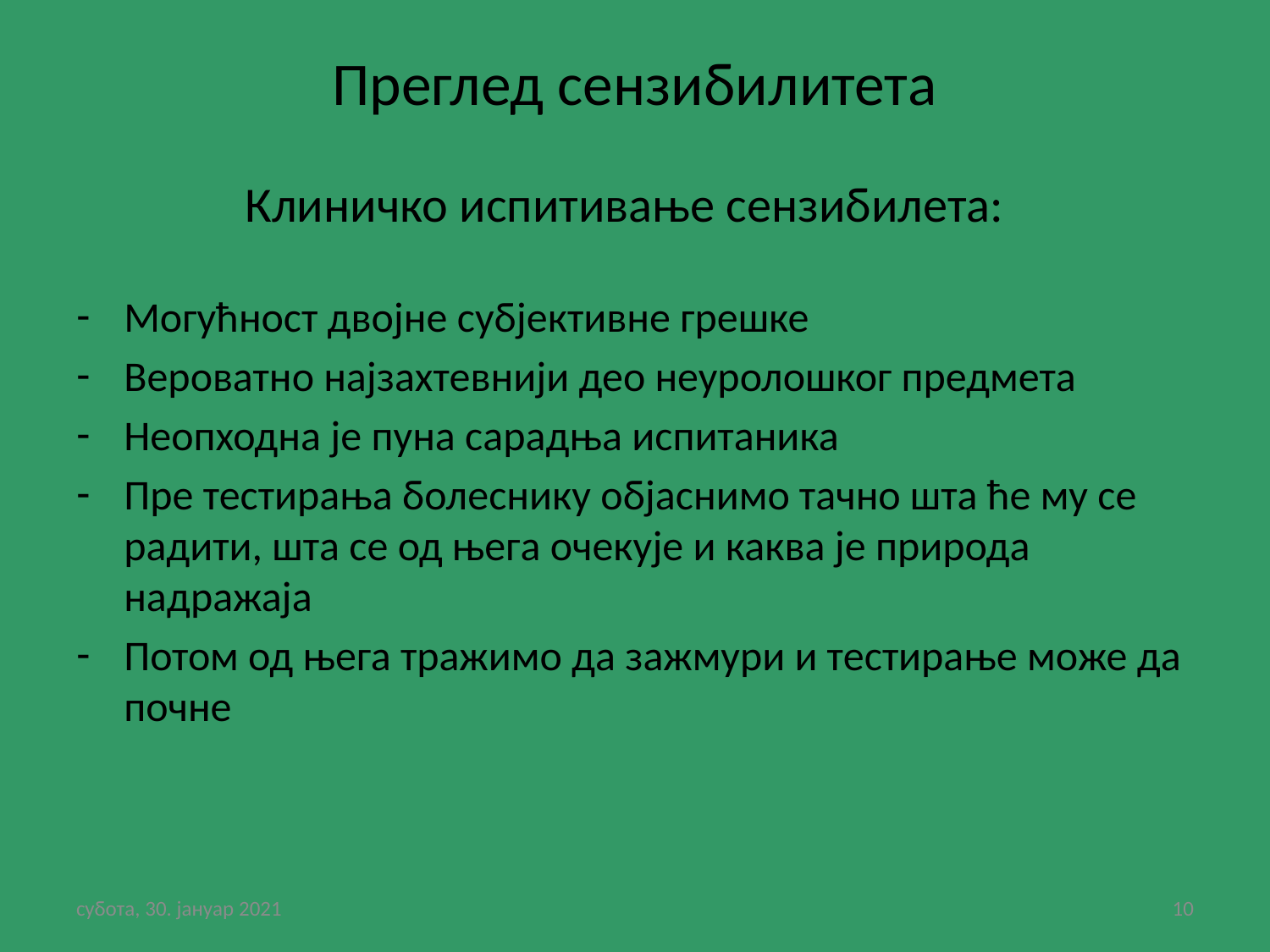

# Преглед сензибилитета
                     Клиничко испитивање сензибилета:

Могућност двојне субјективне грешке
Вероватно најзахтевнији део неуролошког предмета
Неопходна је пуна сарадња испитаника
Пре тестирања болеснику објаснимо тачно шта ће му се радити, шта се од њега очекује и каква је природа надражаја
Потом од њега тражимо да зажмури и тестирање може да почне
субота, 30. јануар 2021
10